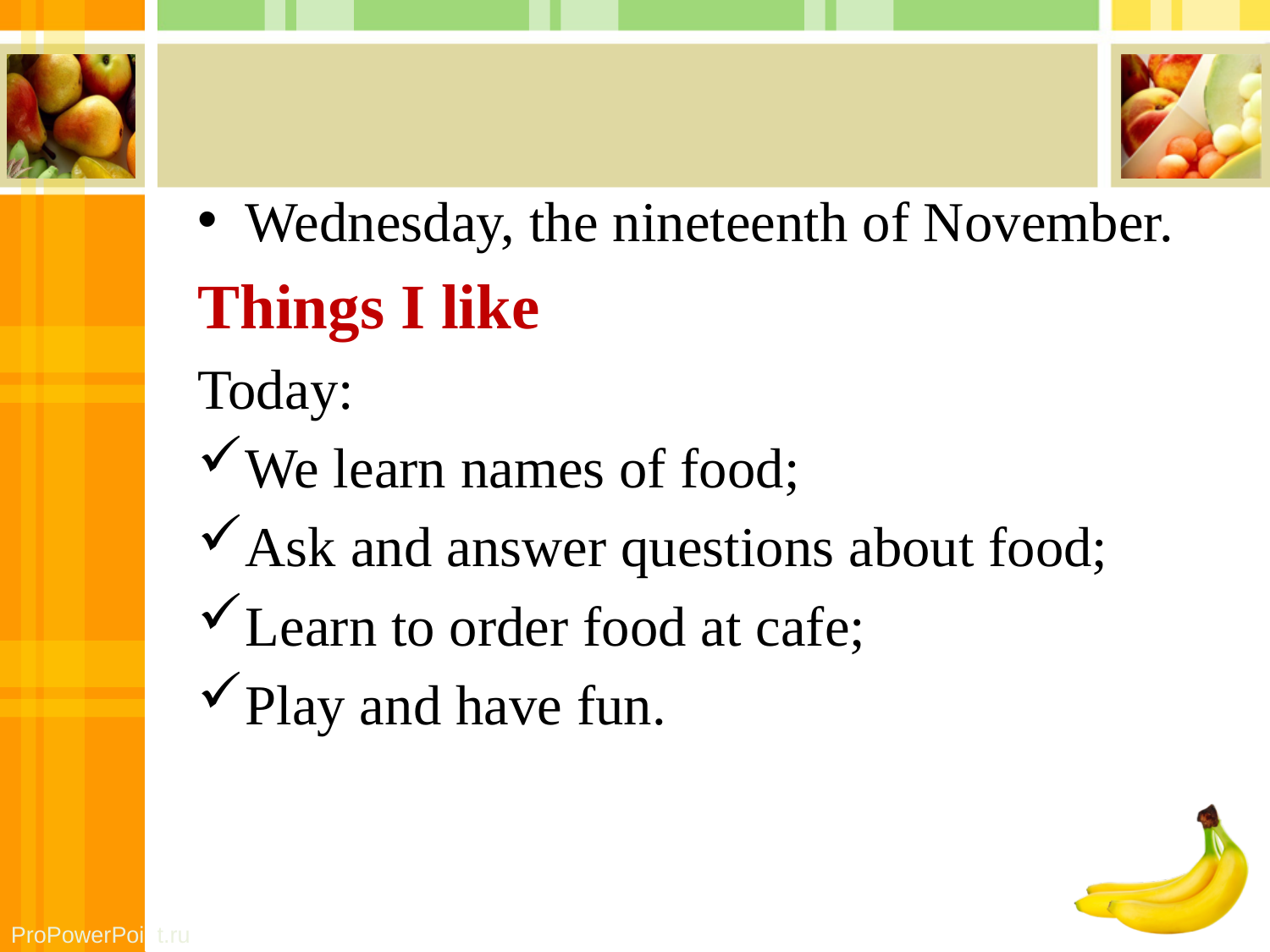

Wednesday, the nineteenth of November.
Things I like
Today:
We learn names of food;
Ask and answer questions about food;
Learn to order food at cafe;
Play and have fun.